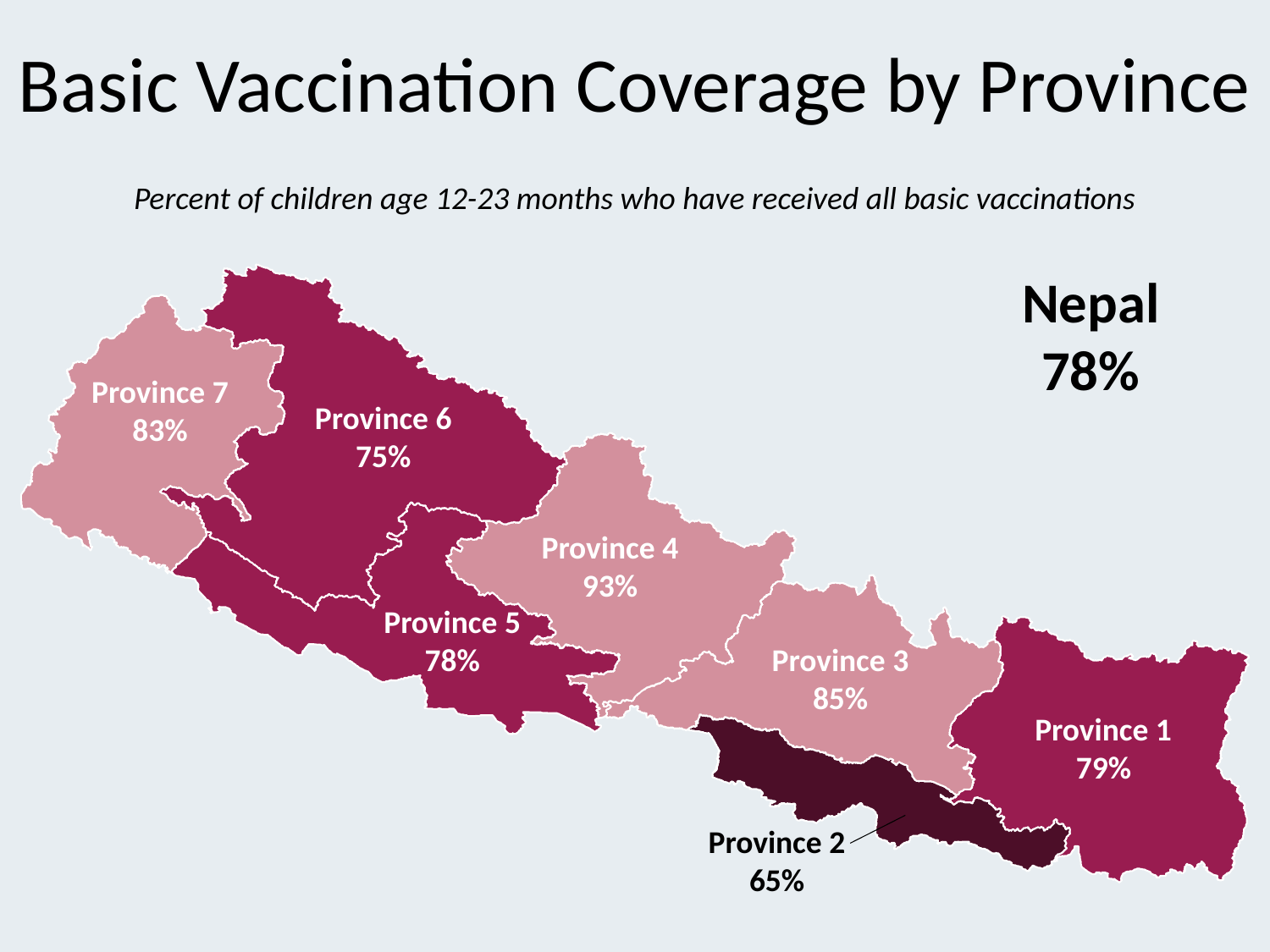

# Basic Vaccination Coverage by Province
Percent of children age 12-23 months who have received all basic vaccinations
Nepal
78%

Province 7
83%
Province 6
75%

Province 4
93%

Province 5
78%

Province 3
85%
Province 1
79%

Province 2
65%